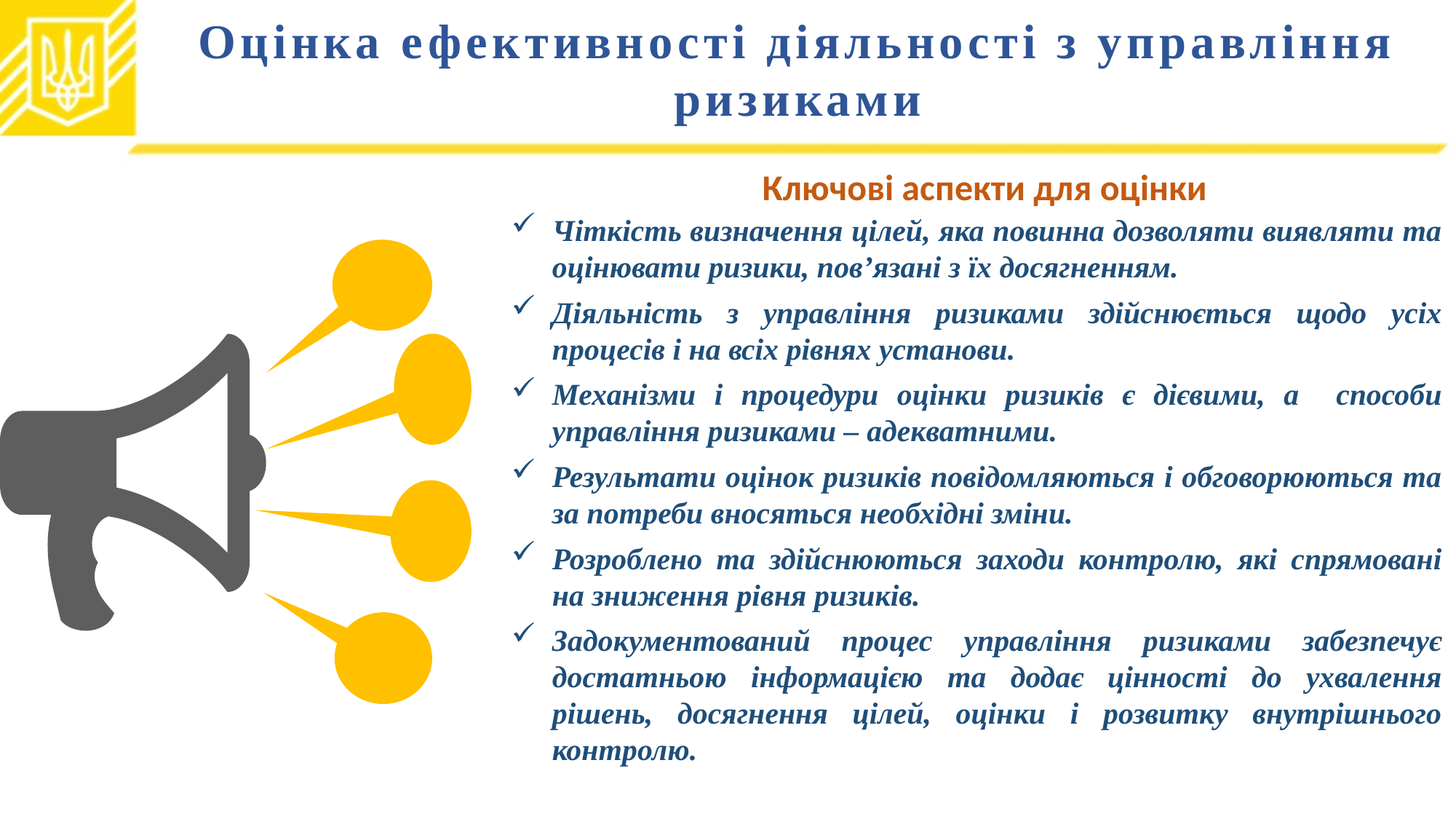

# Оцінка ефективності діяльності з управління ризиками
Ключові аспекти для оцінки
Чіткість визначення цілей, яка повинна дозволяти виявляти та оцінювати ризики, пов’язані з їх досягненням.
Діяльність з управління ризиками здійснюється щодо усіх процесів і на всіх рівнях установи.
Механізми і процедури оцінки ризиків є дієвими, а  способи управління ризиками – адекватними.
Результати оцінок ризиків повідомляються і обговорюються та за потреби вносяться необхідні зміни.
Розроблено та здійснюються заходи контролю, які спрямовані на зниження рівня ризиків.
Задокументований процес управління ризиками забезпечує достатньою інформацією та додає цінності до ухвалення рішень, досягнення цілей, оцінки і розвитку внутрішнього контролю.

© Міністерство фінансів України